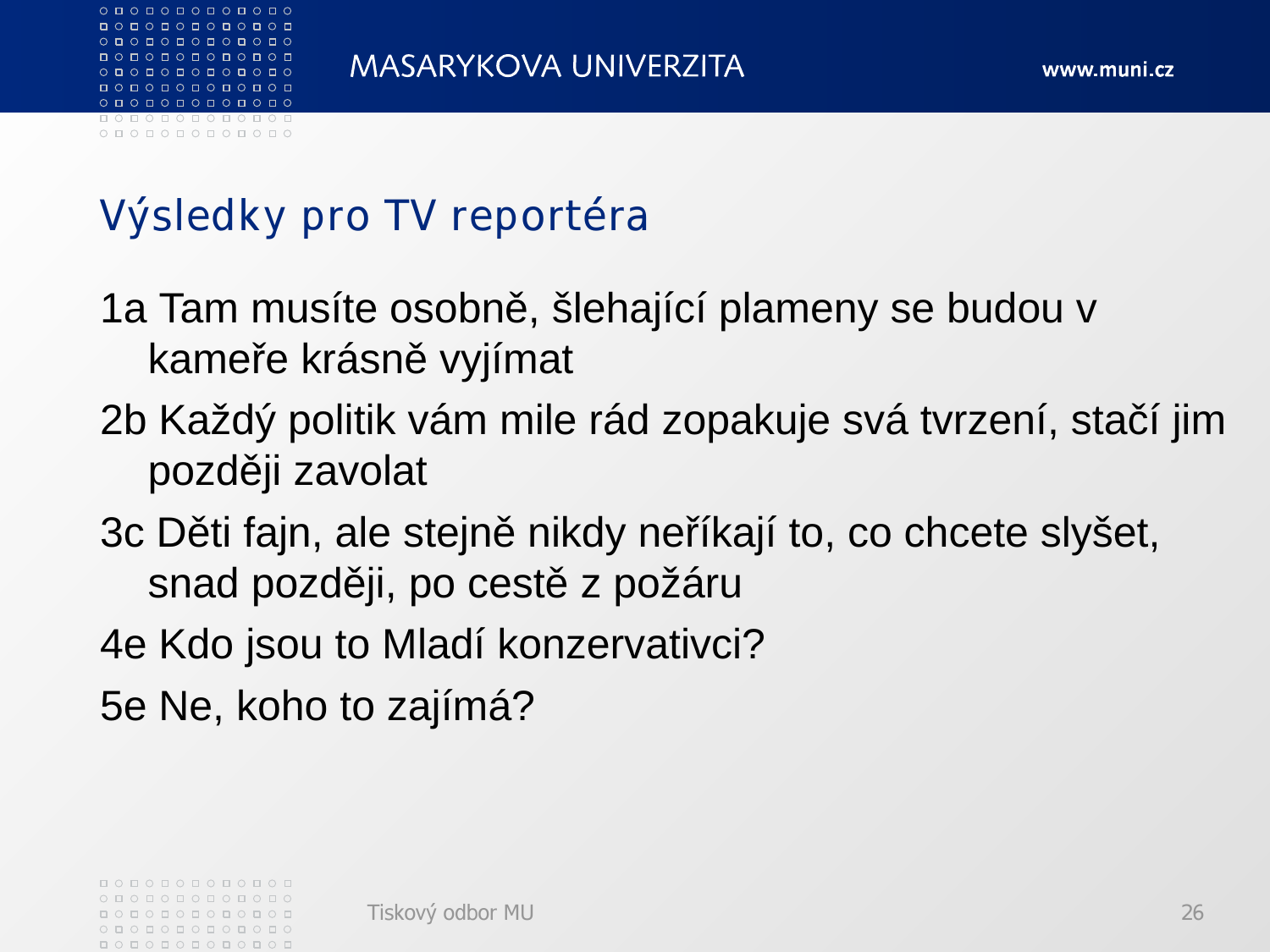

# Výsledky pro TV reportéra
1a Tam musíte osobně, šlehající plameny se budou v kameře krásně vyjímat
2b Každý politik vám mile rád zopakuje svá tvrzení, stačí jim později zavolat
3c Děti fajn, ale stejně nikdy neříkají to, co chcete slyšet, snad později, po cestě z požáru
4e Kdo jsou to Mladí konzervativci?
5e Ne, koho to zajímá?

Tiskový odbor MU
26